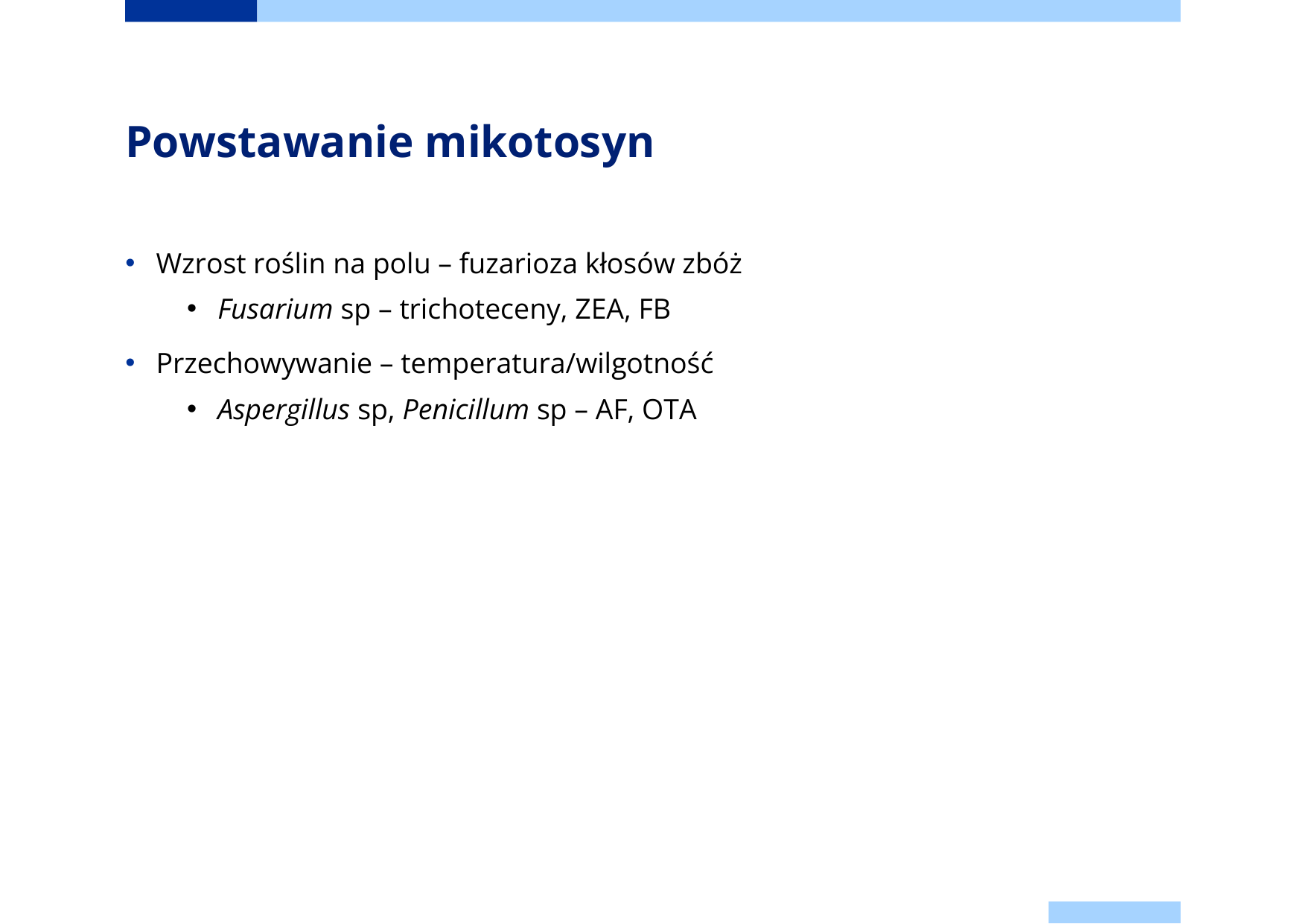

# Powstawanie mikotosyn
Wzrost roślin na polu – fuzarioza kłosów zbóż
Fusarium sp – trichoteceny, ZEA, FB
Przechowywanie – temperatura/wilgotność
Aspergillus sp, Penicillum sp – AF, OTA